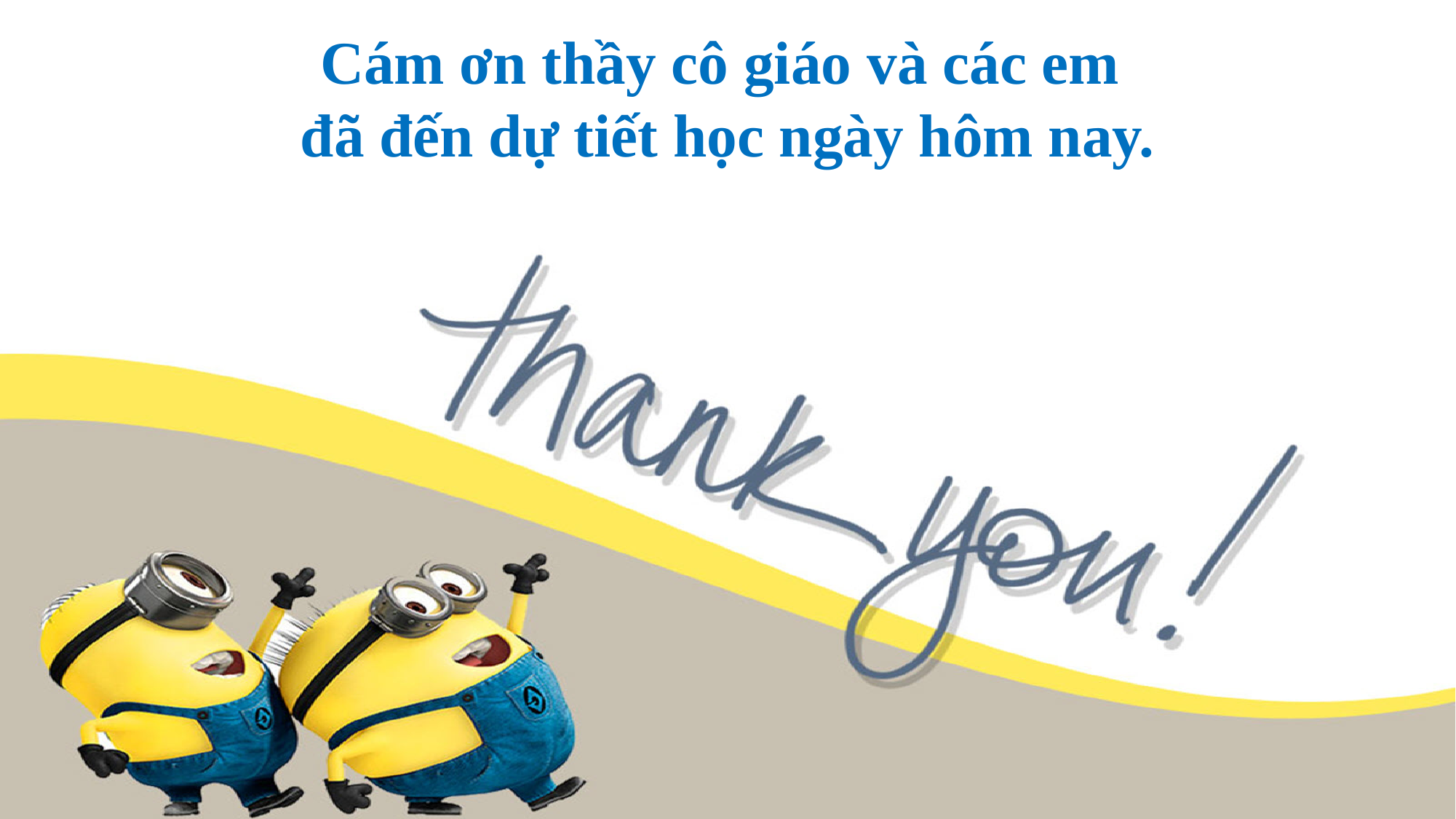

Cám ơn thầy cô giáo và các em
đã đến dự tiết học ngày hôm nay.